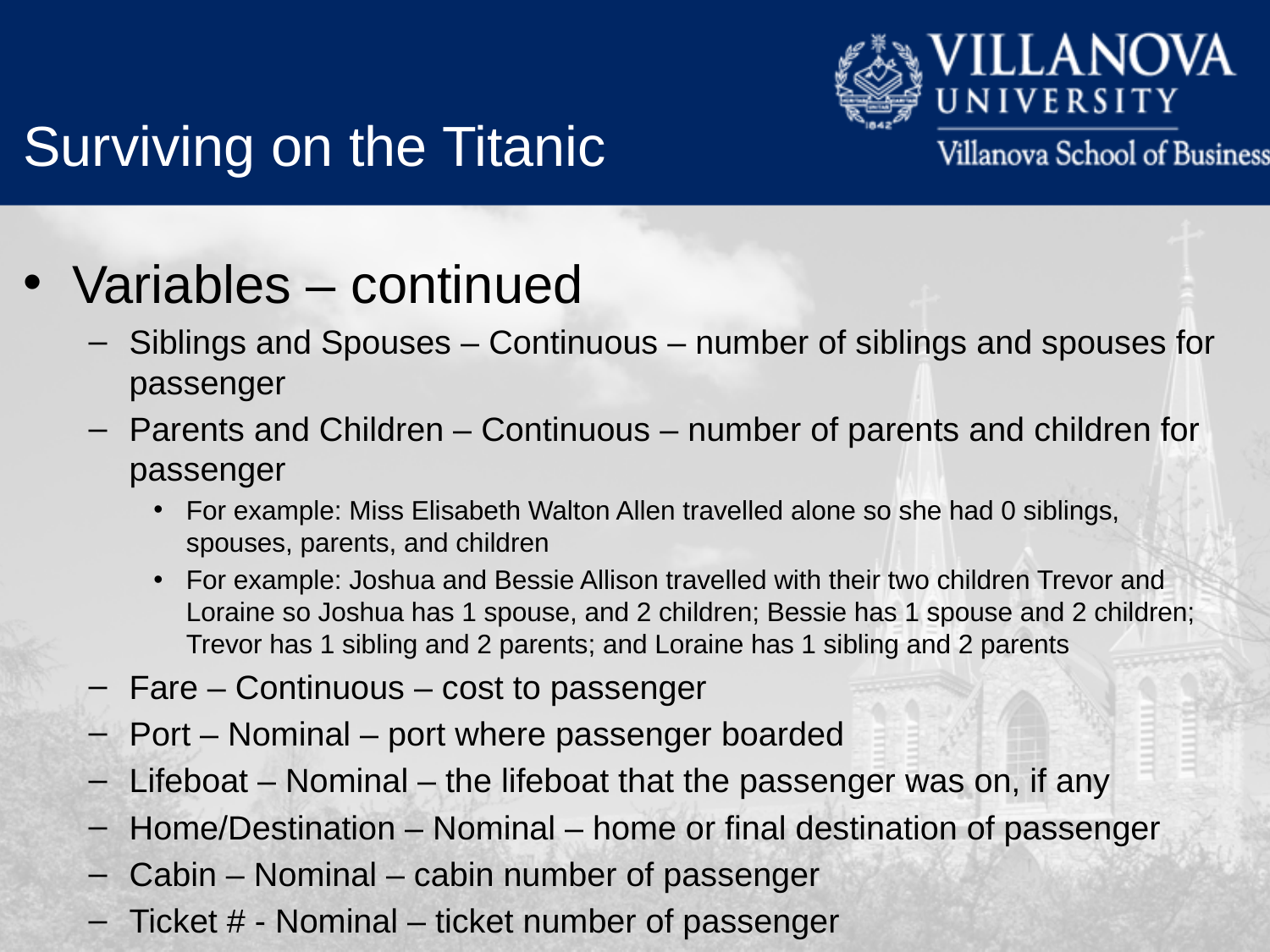

Surviving on the Titanic
Variables – continued
Siblings and Spouses – Continuous – number of siblings and spouses for passenger
Parents and Children – Continuous – number of parents and children for passenger
For example: Miss Elisabeth Walton Allen travelled alone so she had 0 siblings, spouses, parents, and children
For example: Joshua and Bessie Allison travelled with their two children Trevor and Loraine so Joshua has 1 spouse, and 2 children; Bessie has 1 spouse and 2 children; Trevor has 1 sibling and 2 parents; and Loraine has 1 sibling and 2 parents
Fare – Continuous – cost to passenger
Port – Nominal – port where passenger boarded
Lifeboat – Nominal – the lifeboat that the passenger was on, if any
Home/Destination – Nominal – home or final destination of passenger
Cabin – Nominal – cabin number of passenger
Ticket # - Nominal – ticket number of passenger